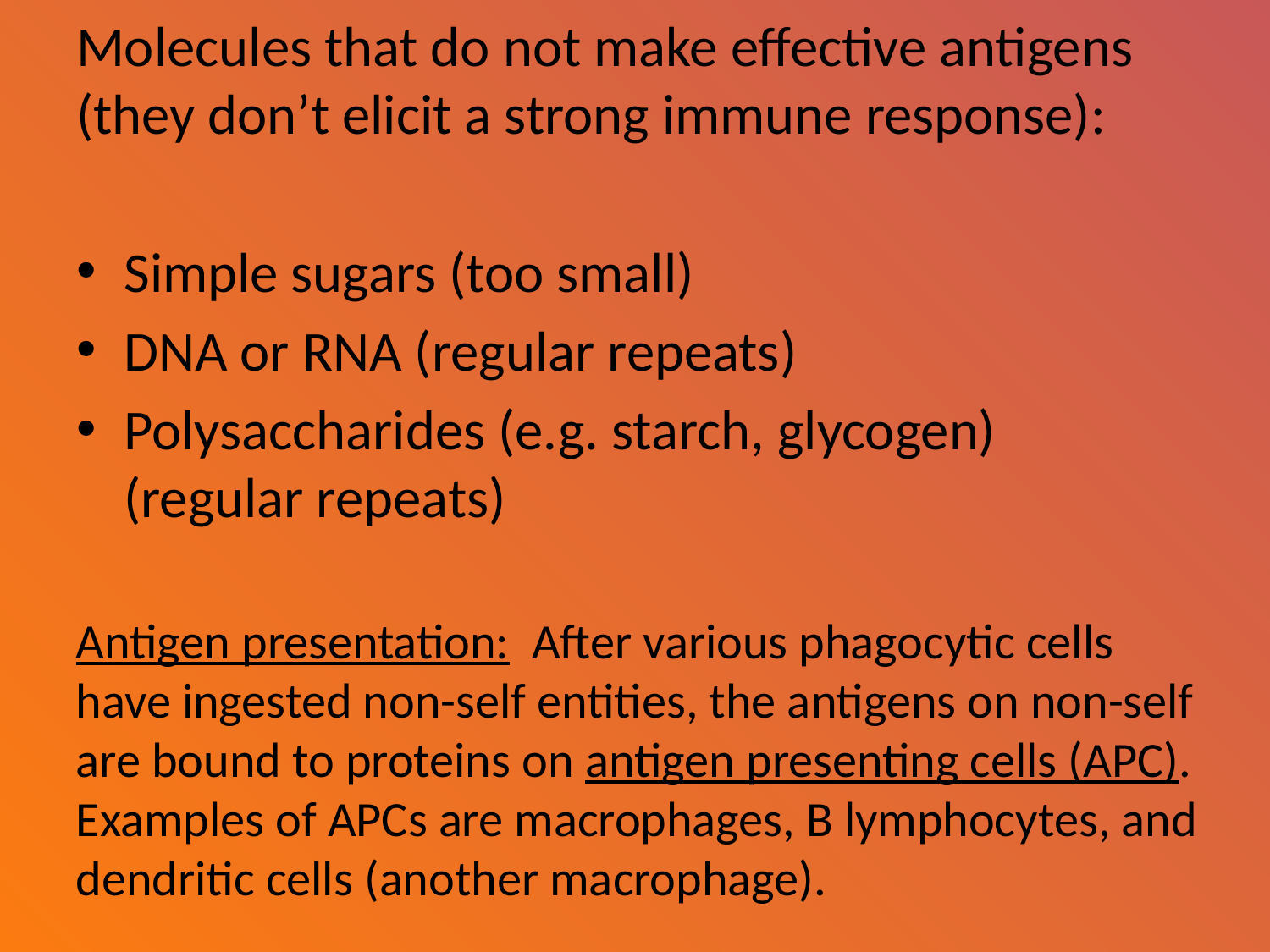

Molecules that do not make effective antigens (they don’t elicit a strong immune response):

Simple sugars (too small)
DNA or RNA (regular repeats)
Polysaccharides (e.g. starch, glycogen)  (regular repeats)
Antigen presentation:  After various phagocytic cells  have ingested non-self entities, the antigens on non-self are bound to proteins on antigen presenting cells (APC). Examples of APCs are macrophages, B lymphocytes, and dendritic cells (another macrophage).